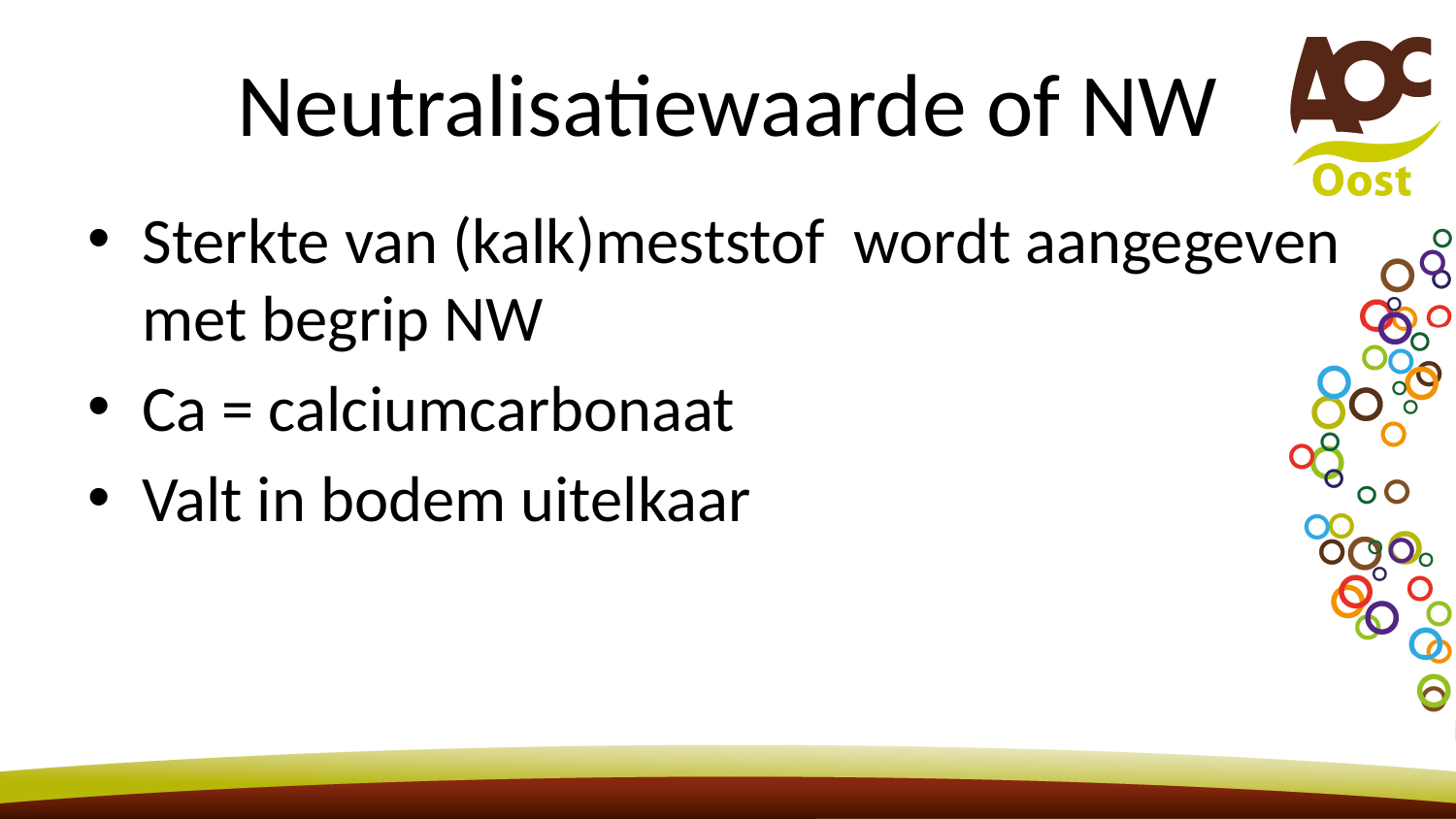

# Neutralisatiewaarde of NW
Sterkte van (kalk)meststof  wordt aangegeven met begrip NW
Ca = calciumcarbonaat
Valt in bodem uitelkaar